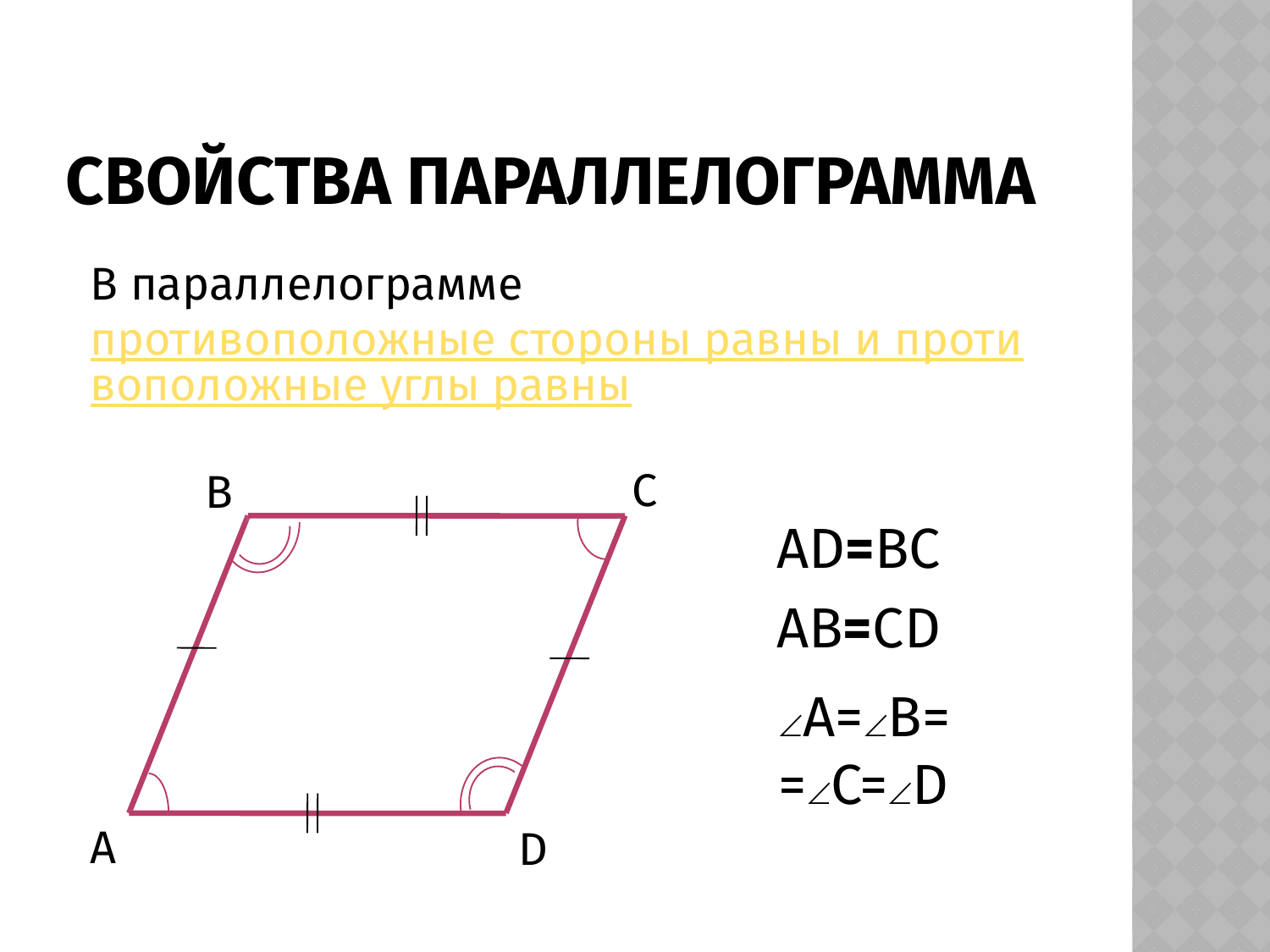

# Свойства параллелограмма
В параллелограмме противоположные стороны равны и противоположные углы равны
C
B

AD=BC
AB=CD
∠A=∠B==∠C=∠D

A
D